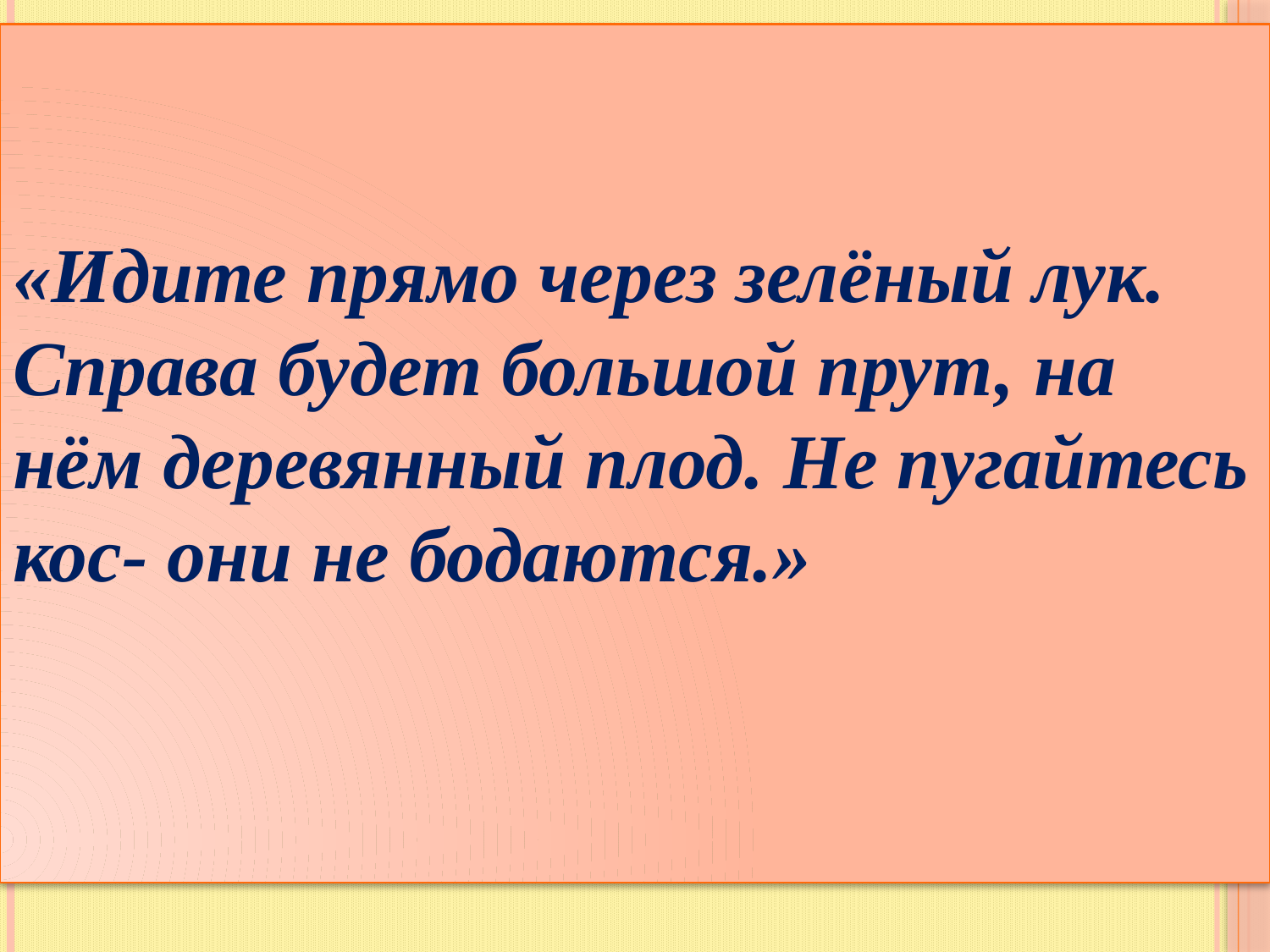

«Идите прямо через зелёный лук.
Справа будет большой прут, на нём деревянный плод. Не пугайтесь кос- они не бодаются.»